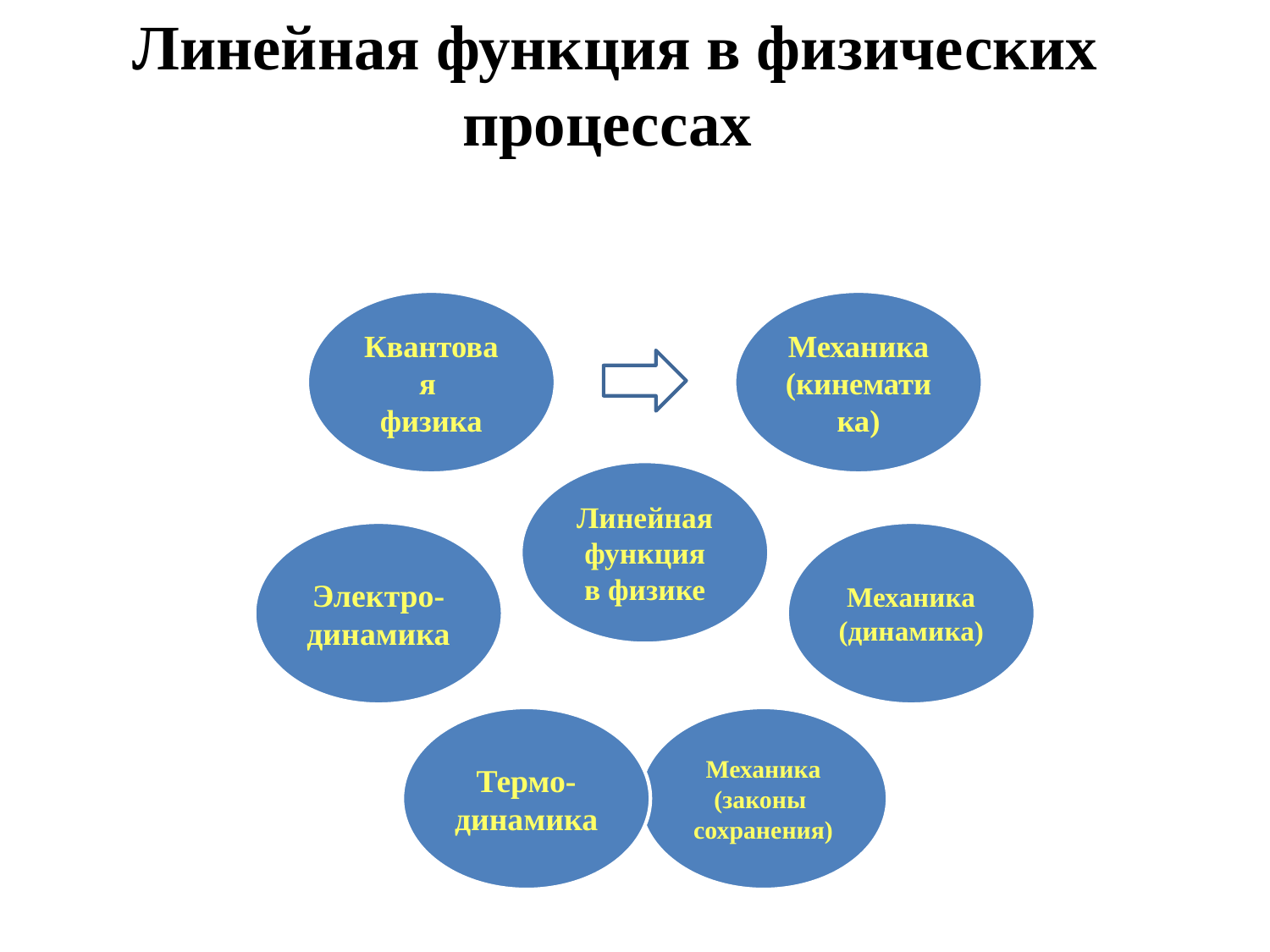

Линейная функция в физических процессах
Линейная
функция
в физике
Механика
(кинематика)
Механика
(динамика)
Механика
(законы
сохранения)
Термо-
динамика
Электро-
динамика
Квантовая
физика